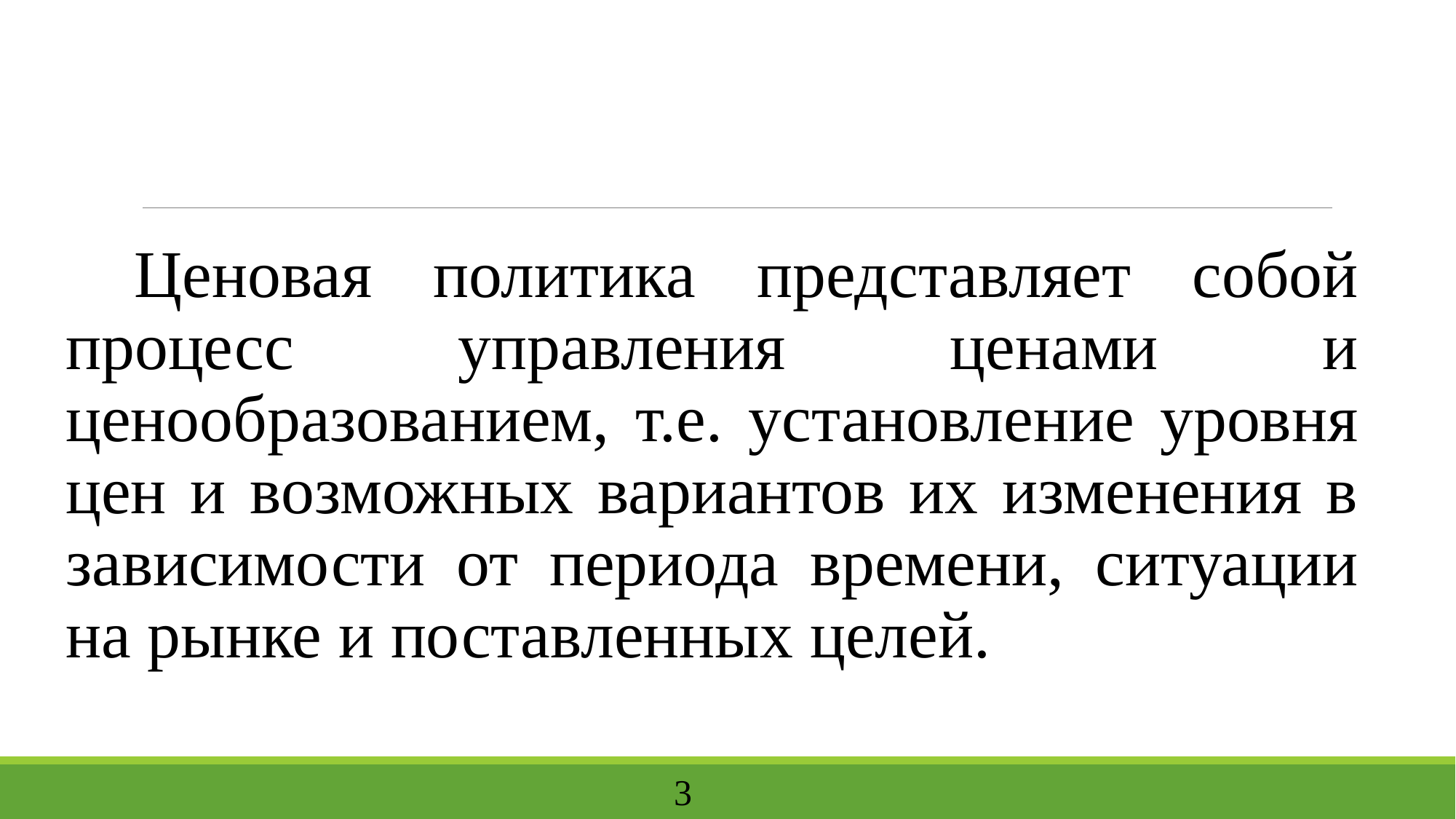

Ценовая политика представляет собой процесс управления ценами и ценообразованием, т.е. установление уровня цен и возможных вариантов их изменения в зависимости от периода времени, ситуации на рынке и поставленных целей.
3